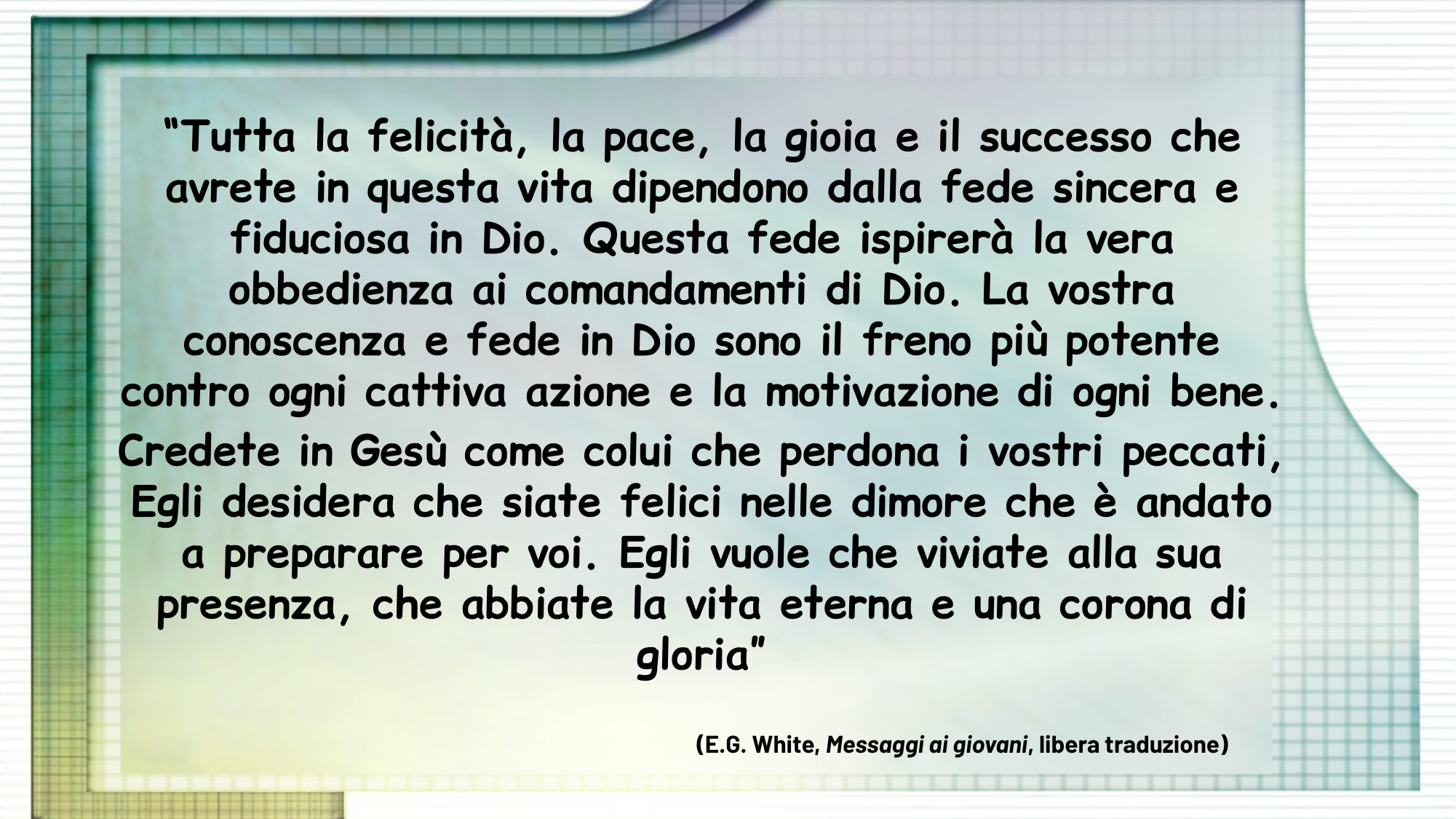

“Tutta la felicità, la pace, la gioia e il successo che avrete in questa vita dipendono dalla fede sincera e fiduciosa in Dio. Questa fede ispirerà la vera obbedienza ai comandamenti di Dio. La vostra conoscenza e fede in Dio sono il freno più potente contro ogni cattiva azione e la motivazione di ogni bene.
Credete in Gesù come colui che perdona i vostri peccati, Egli desidera che siate felici nelle dimore che è andato a preparare per voi. Egli vuole che viviate alla sua presenza, che abbiate la vita eterna e una corona di gloria”
(E.G. White, Messaggi ai giovani, libera traduzione)